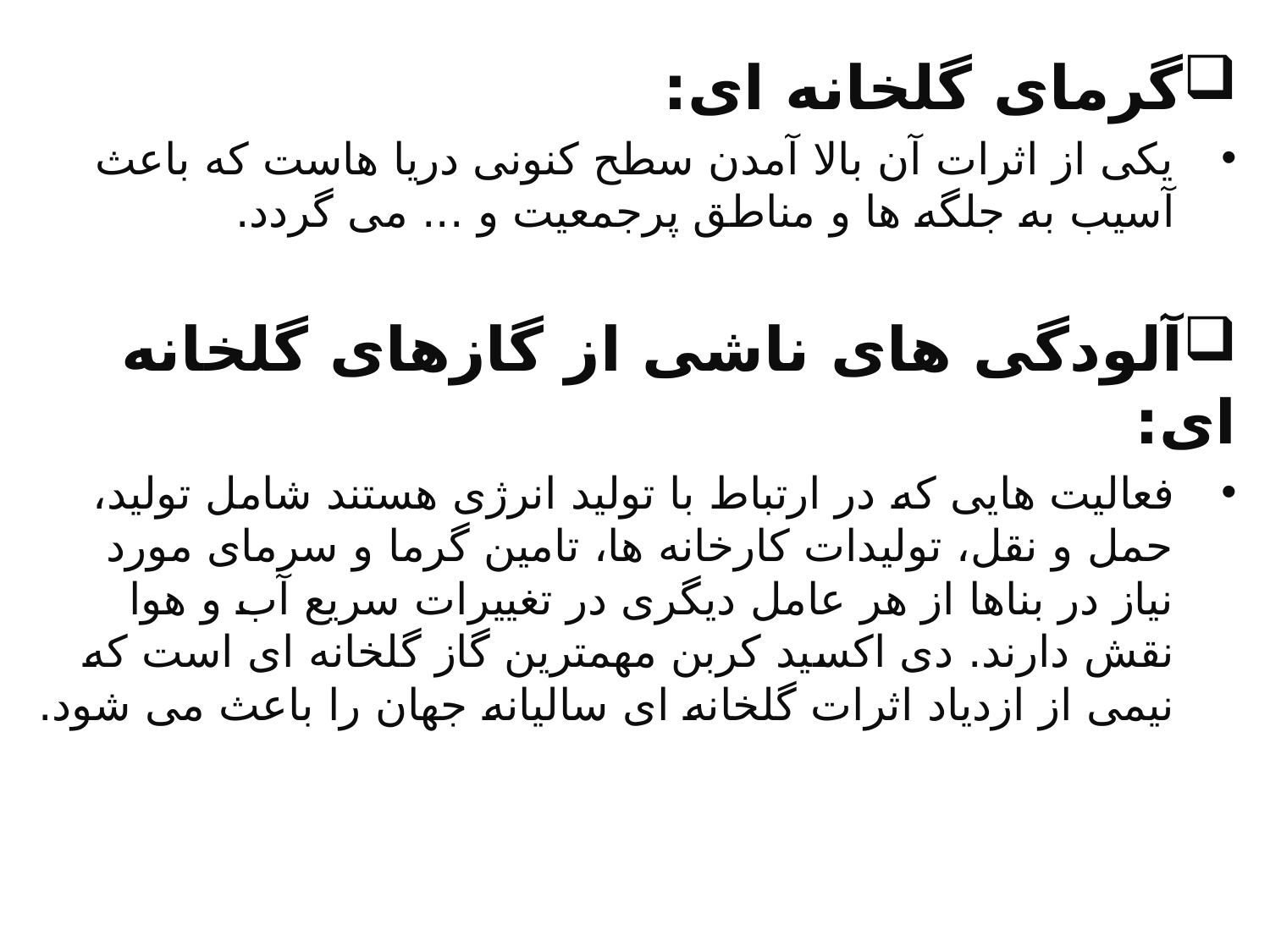

گرمای گلخانه ای:
یکی از اثرات آن بالا آمدن سطح کنونی دریا هاست که باعث آسیب به جلگه ها و مناطق پرجمعیت و ... می گردد.

آلودگی های ناشی از گازهای گلخانه ای:
فعالیت هایی که در ارتباط با تولید انرژی هستند شامل تولید، حمل و نقل، تولیدات کارخانه ها، تامین گرما و سرمای مورد نیاز در بناها از هر عامل دیگری در تغییرات سریع آب و هوا نقش دارند. دی اکسید کربن مهمترین گاز گلخانه ای است که نیمی از ازدیاد اثرات گلخانه ای سالیانه جهان را باعث می شود.